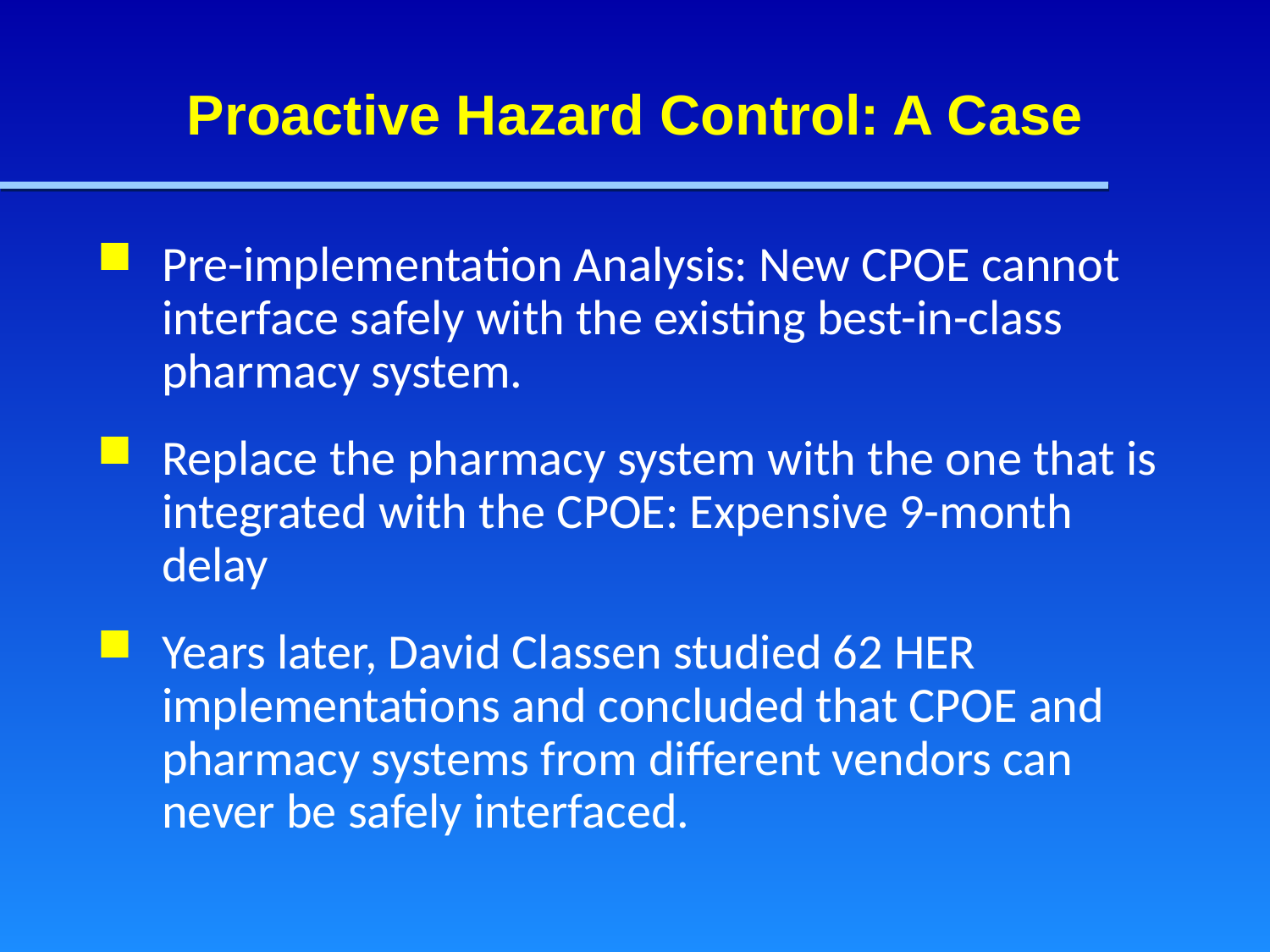

# Proactive Hazard Control: A Case
Pre-implementation Analysis: New CPOE cannot interface safely with the existing best-in-class pharmacy system.
Replace the pharmacy system with the one that is integrated with the CPOE: Expensive 9-month delay
Years later, David Classen studied 62 HER implementations and concluded that CPOE and pharmacy systems from different vendors can never be safely interfaced.